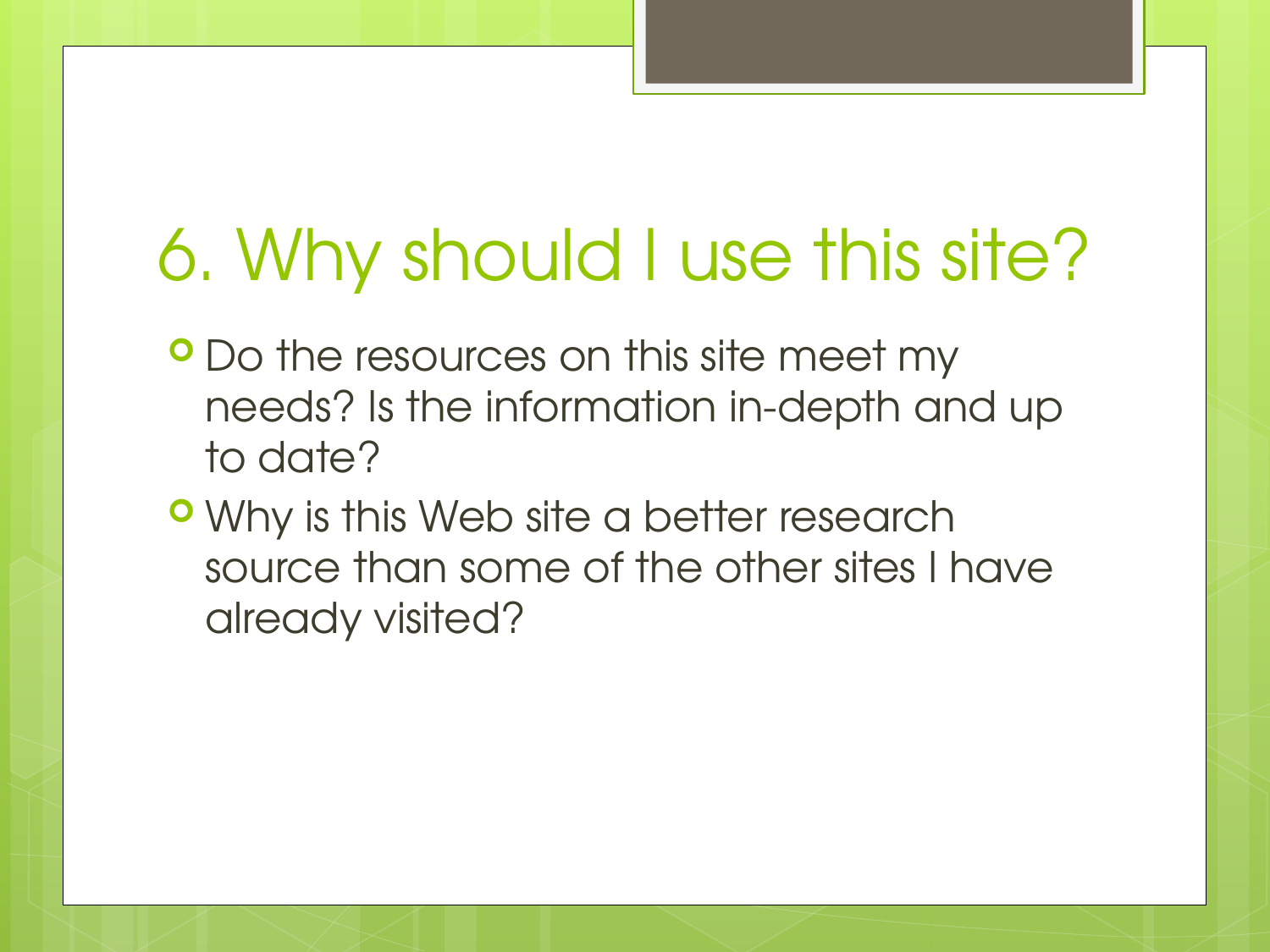

# 6. Why should I use this site?
Do the resources on this site meet my needs? Is the information in-depth and up to date?
Why is this Web site a better research source than some of the other sites I have already visited?